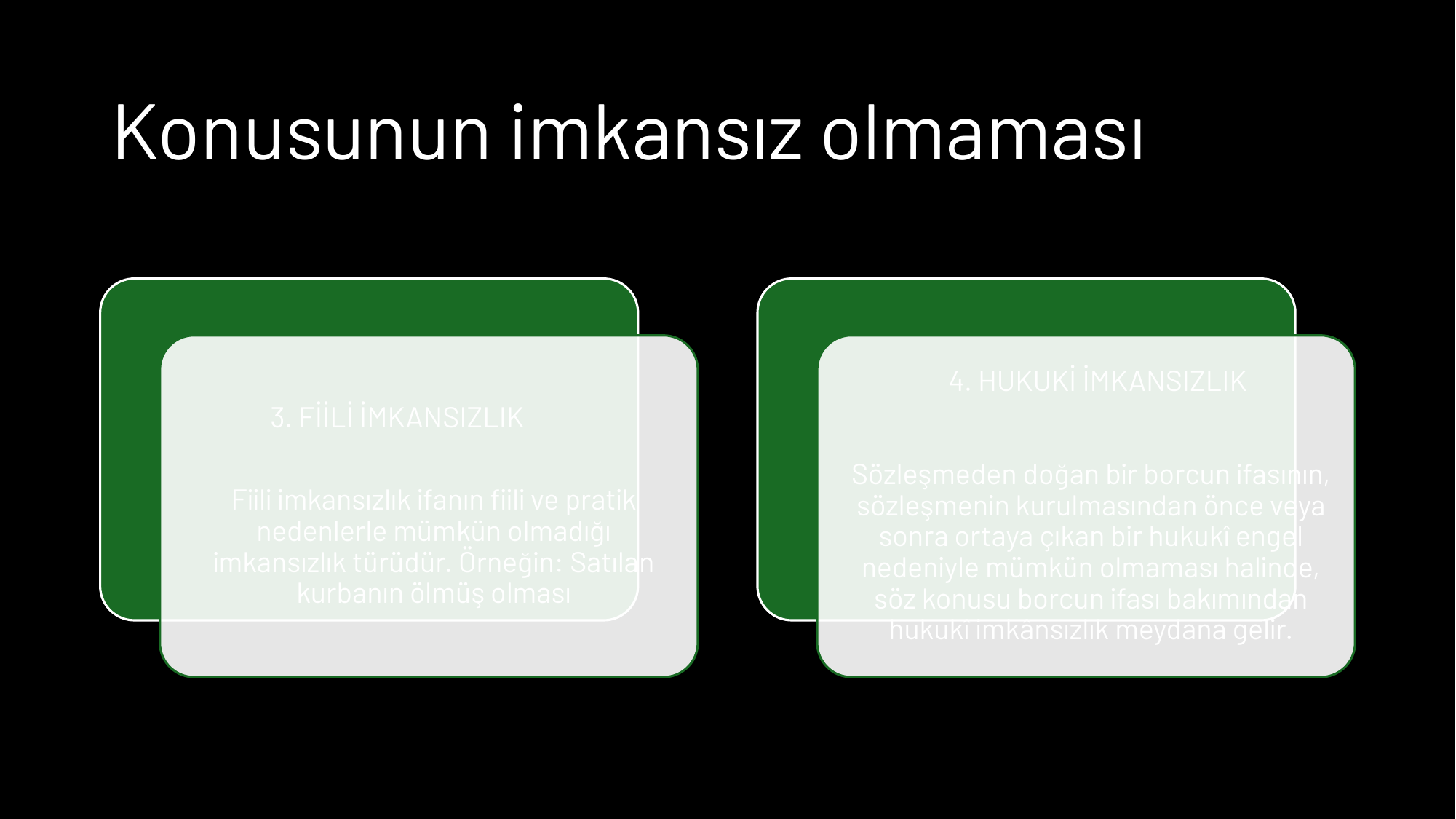

# Konusunun imkansız olmaması
3. FİİLİ İMKANSIZLIK

Fiili imkansızlık ifanın fiili ve pratik nedenlerle mümkün olmadığı imkansızlık türüdür. Örneğin: Satılan kurbanın ölmüş olması
             4. HUKUKİ İMKANSIZLIK									 Sözleşmeden doğan bir borcun ifasının, sözleşmenin kurulmasından önce veya sonra ortaya çıkan bir hukukî engel nedeniyle mümkün olmaması halinde, söz konusu borcun ifası bakımından hukukî imkânsızlık meydana gelir.